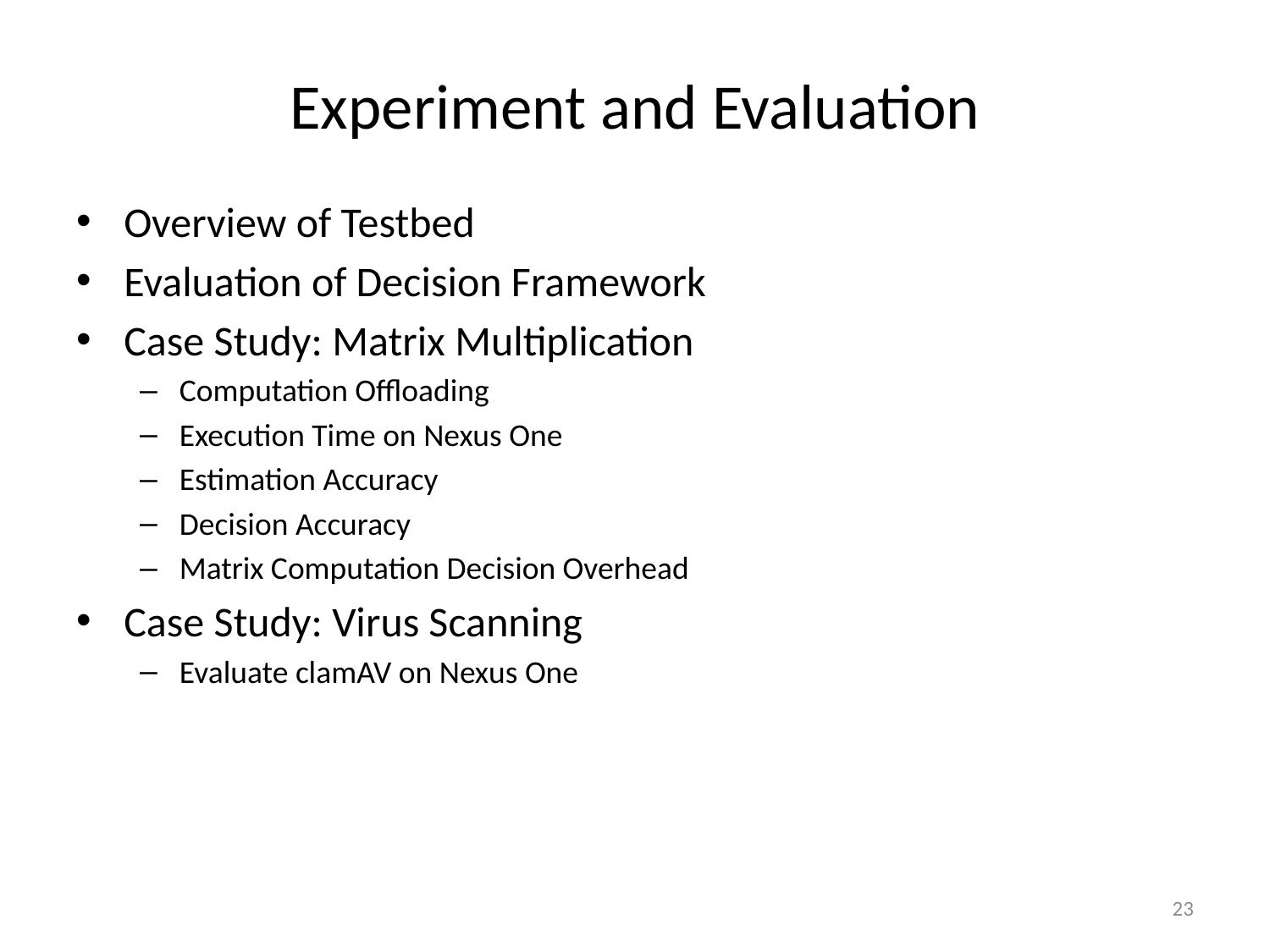

# Experiment and Evaluation
Overview of Testbed
Evaluation of Decision Framework
Case Study: Matrix Multiplication
Computation Offloading
Execution Time on Nexus One
Estimation Accuracy
Decision Accuracy
Matrix Computation Decision Overhead
Case Study: Virus Scanning
Evaluate clamAV on Nexus One

23